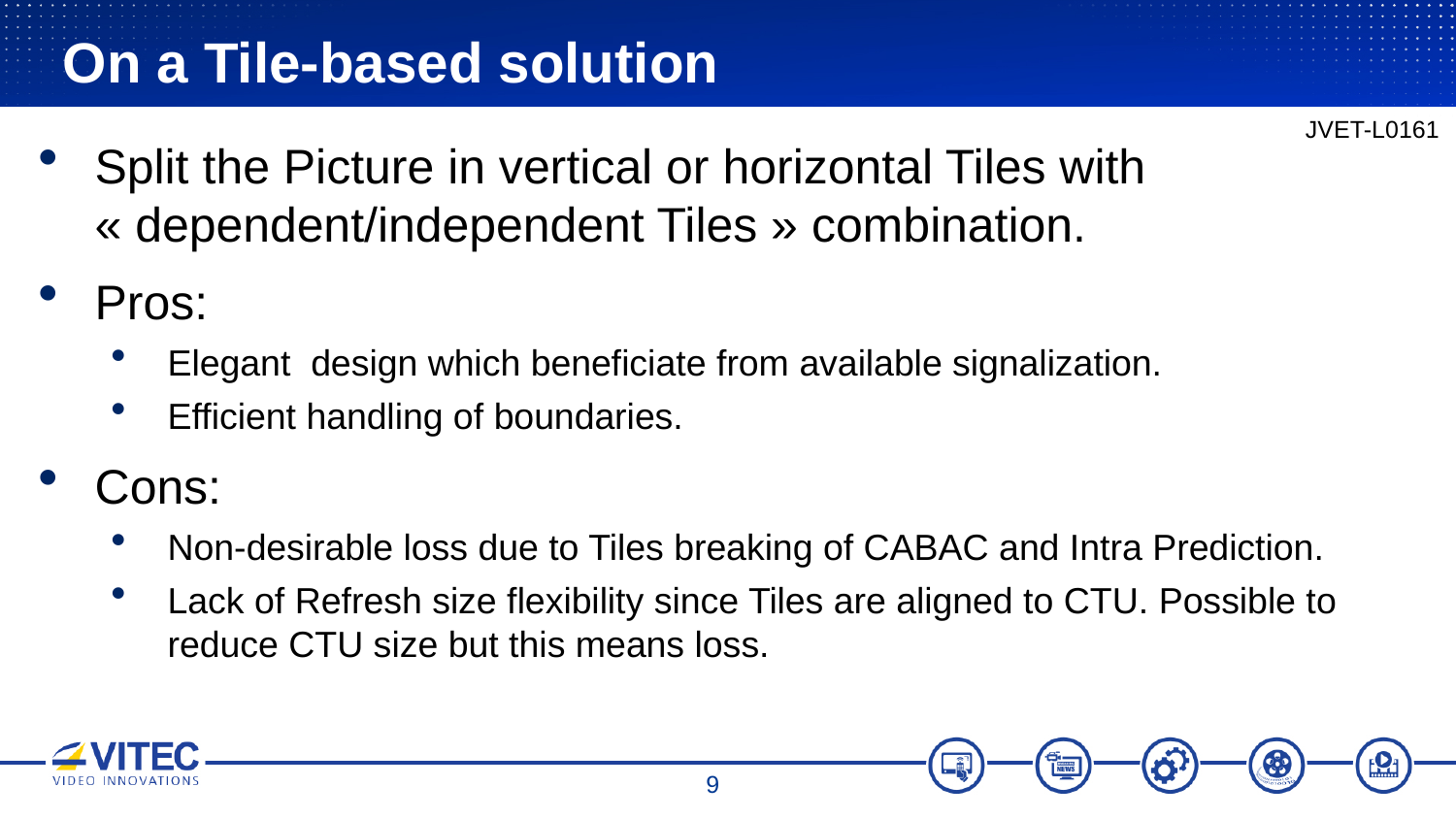

# On a Tile-based solution
JVET-L0161
Split the Picture in vertical or horizontal Tiles with « dependent/independent Tiles » combination.
Pros:
Elegant  design which beneficiate from available signalization.
Efficient handling of boundaries.
Cons:
Non-desirable loss due to Tiles breaking of CABAC and Intra Prediction.
Lack of Refresh size flexibility since Tiles are aligned to CTU. Possible to reduce CTU size but this means loss.

9